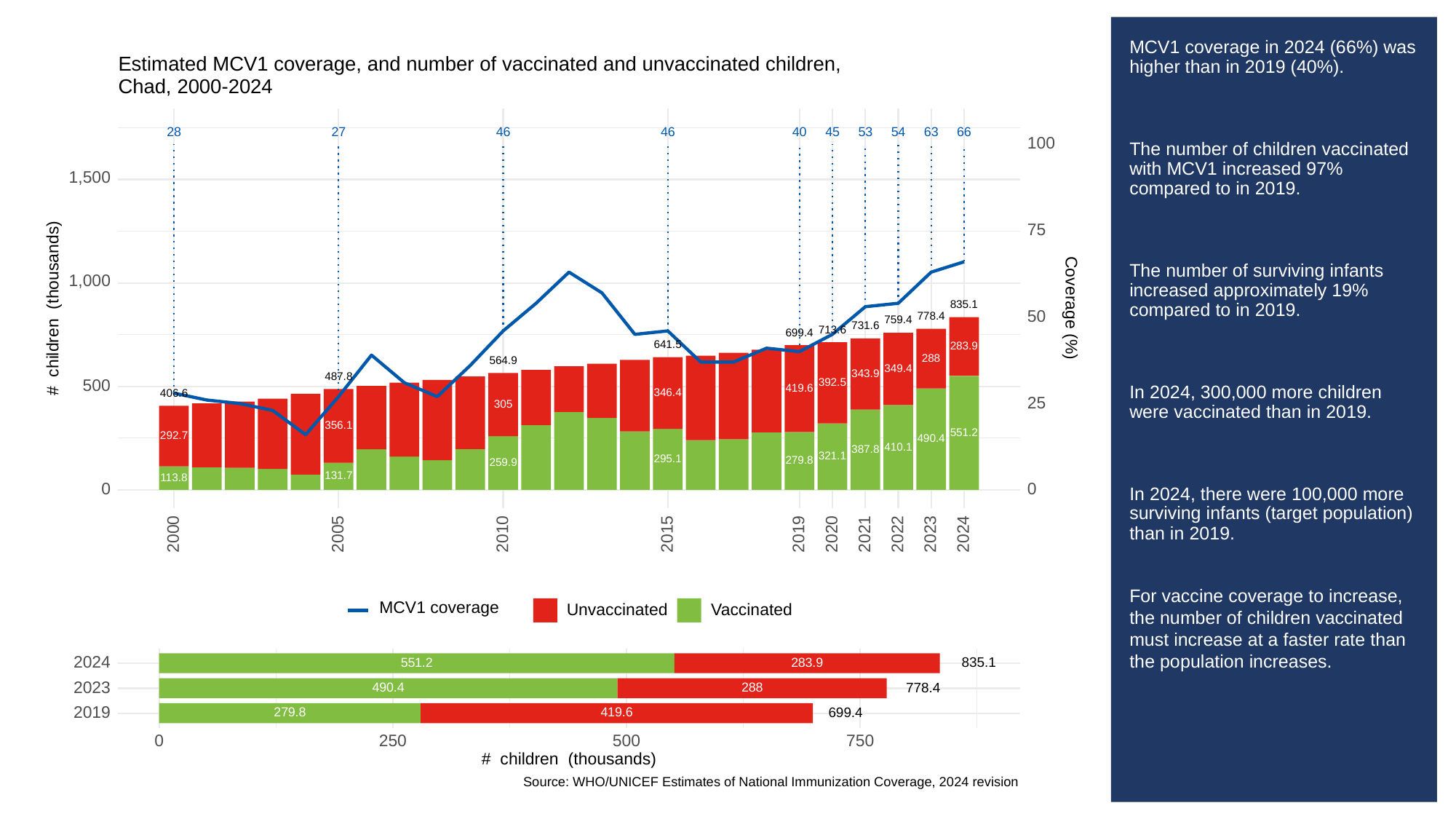

# MCV1 coverage in 2024 (66%) was higher than in 2019 (40%).

The number of children vaccinated with MCV1 increased 97% compared to in 2019.

The number of surviving infants increased approximately 19% compared to in 2019.

In 2024, 300,000 more children were vaccinated than in 2019.

In 2024, there were 100,000 more surviving infants (target population) than in 2019.

For vaccine coverage to increase, the number of children vaccinated must increase at a faster rate than the population increases.

Estimated MCV1 coverage, and number of vaccinated and unvaccinated children,
Chad, 2000-2024

53
63
28
46
46
40
66
45
54
27
100

1,500

75

1,000

#  children  (thousands)
Coverage (%)
835.1
50
778.4
759.4

731.6
713.6

699.4

641.5

283.9

288

564.9

349.4

343.9

487.8

392.5

500

419.6

346.4

406.6

25

305

356.1

551.2

292.7

490.4

410.1
387.8

321.1
295.1

279.8
259.9

131.7
113.8

0
0

2023
2000
2005
2010
2015
2019
2020
2021
2022
2024

MCV1 coverage
Unvaccinated
Vaccinated

2024
835.1
283.9
551.2

2023
778.4
490.4
288

2019
699.4
279.8
419.6

0
250
500
750
#  children  (thousands)
Source: WHO/UNICEF Estimates of National Immunization Coverage, 2024 revision